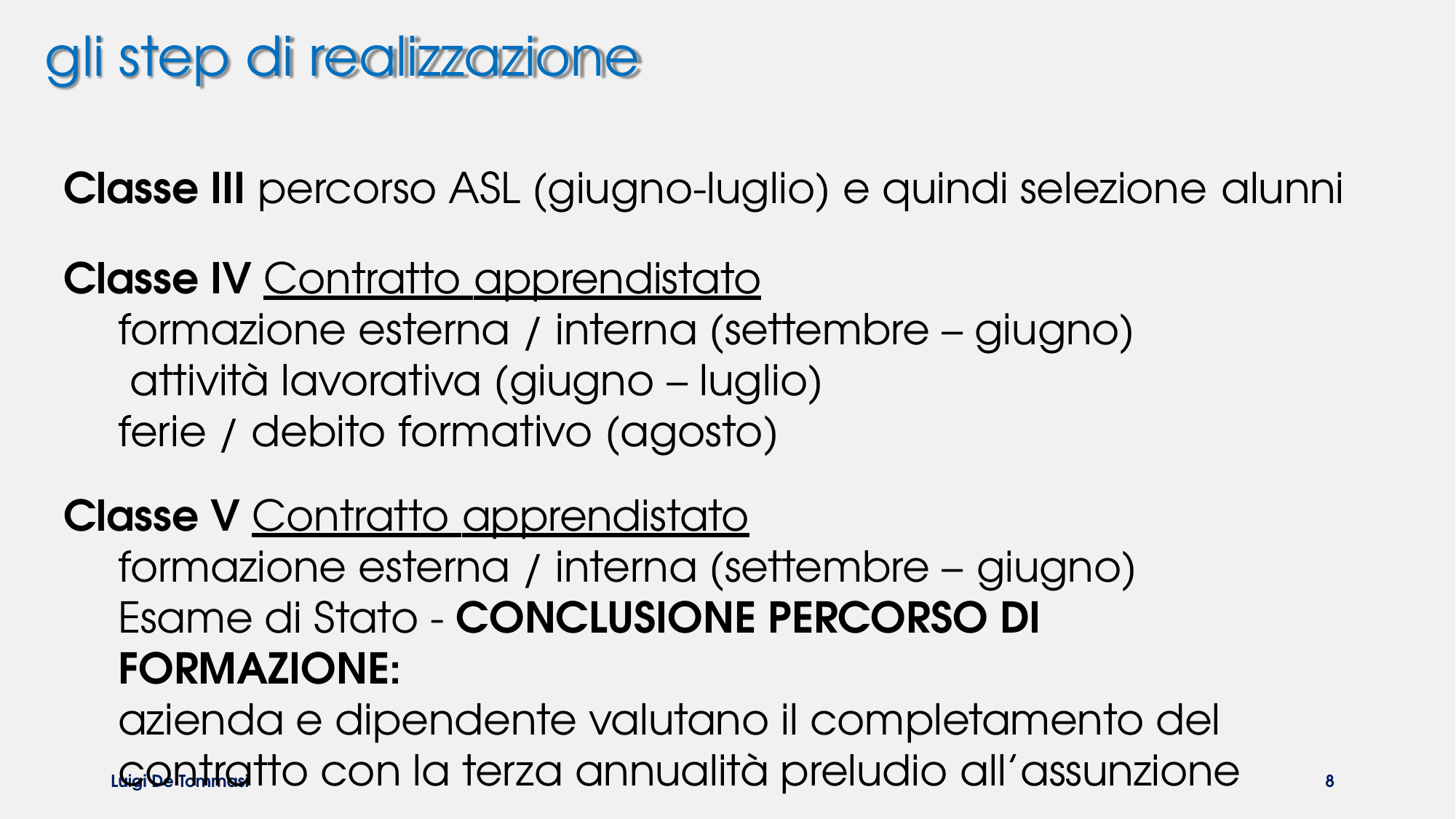

# gli step di realizzazione
Classe III percorso ASL (giugno-luglio) e quindi selezione alunni
Classe IV Contratto apprendistato
formazione esterna / interna (settembre – giugno)  attività lavorativa (giugno – luglio)
ferie / debito formativo (agosto)
Classe V Contratto apprendistato
formazione esterna / interna (settembre – giugno)
Esame di Stato - CONCLUSIONE PERCORSO DI FORMAZIONE:
azienda e dipendente valutano il completamento del  contratto con la terza annualità preludio all’assunzione
Luigi De Tommasi
8